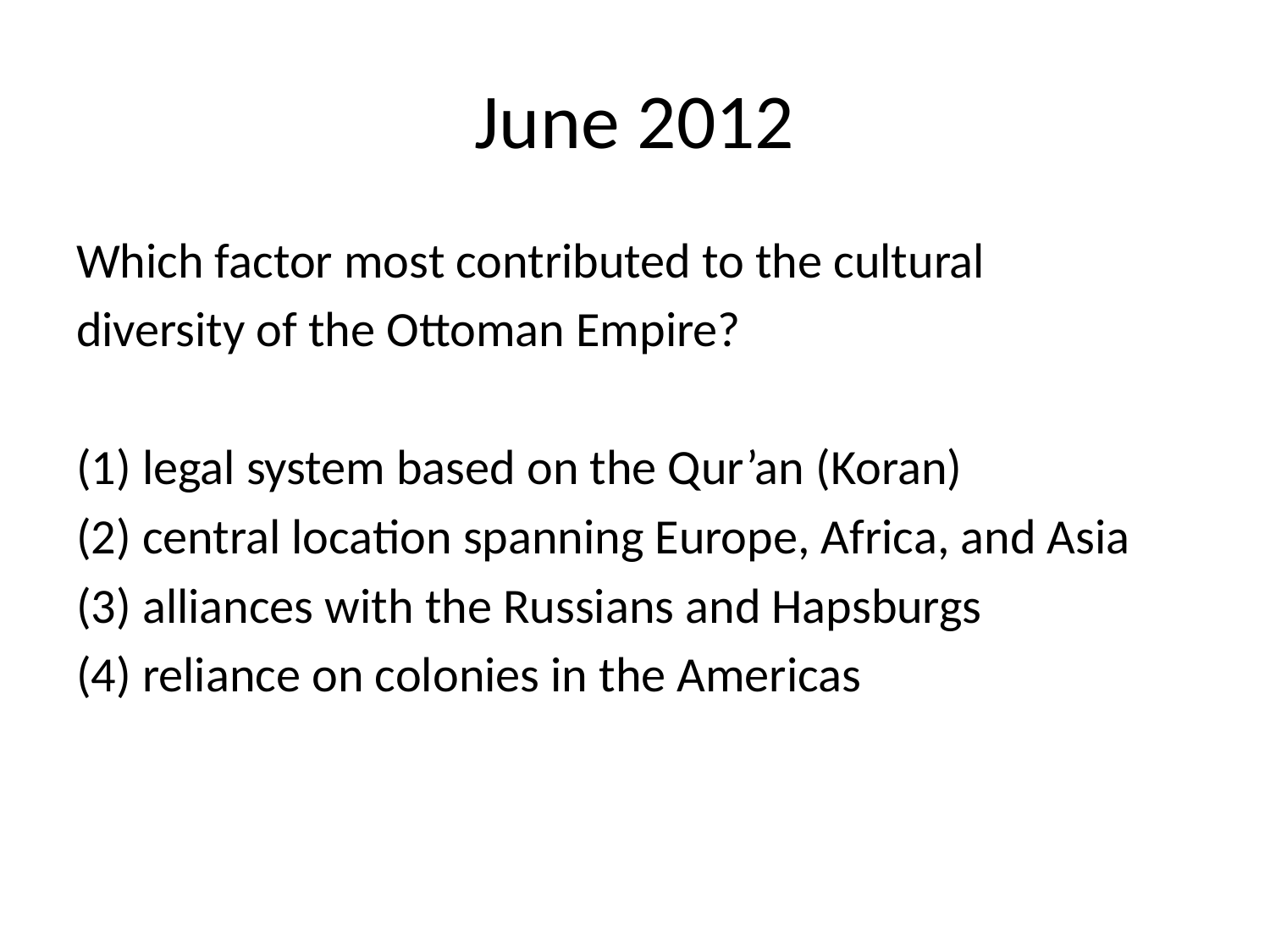

# June 2012
Which factor most contributed to the cultural
diversity of the Ottoman Empire?

(1) legal system based on the Qur’an (Koran)
(2) central location spanning Europe, Africa, and Asia
(3) alliances with the Russians and Hapsburgs
(4) reliance on colonies in the Americas